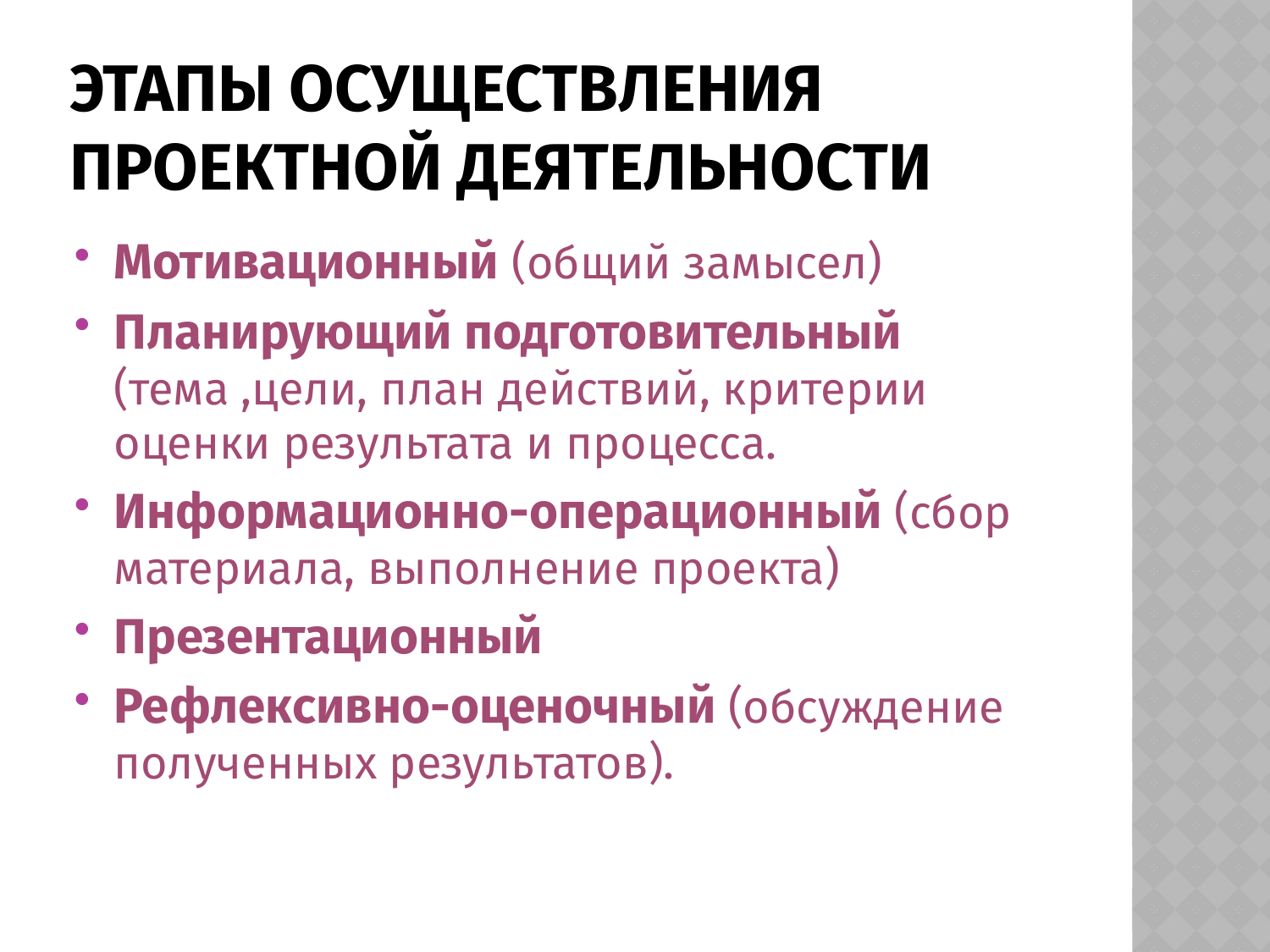

# Этапы осуществления проектной деятельности
Мотивационный (общий замысел)
Планирующий подготовительный  (тема ,цели, план действий, критерии оценки результата и процесса.
Информационно-операционный (сбор материала, выполнение проекта)
Презентационный
Рефлексивно-оценочный (обсуждение полученных результатов).